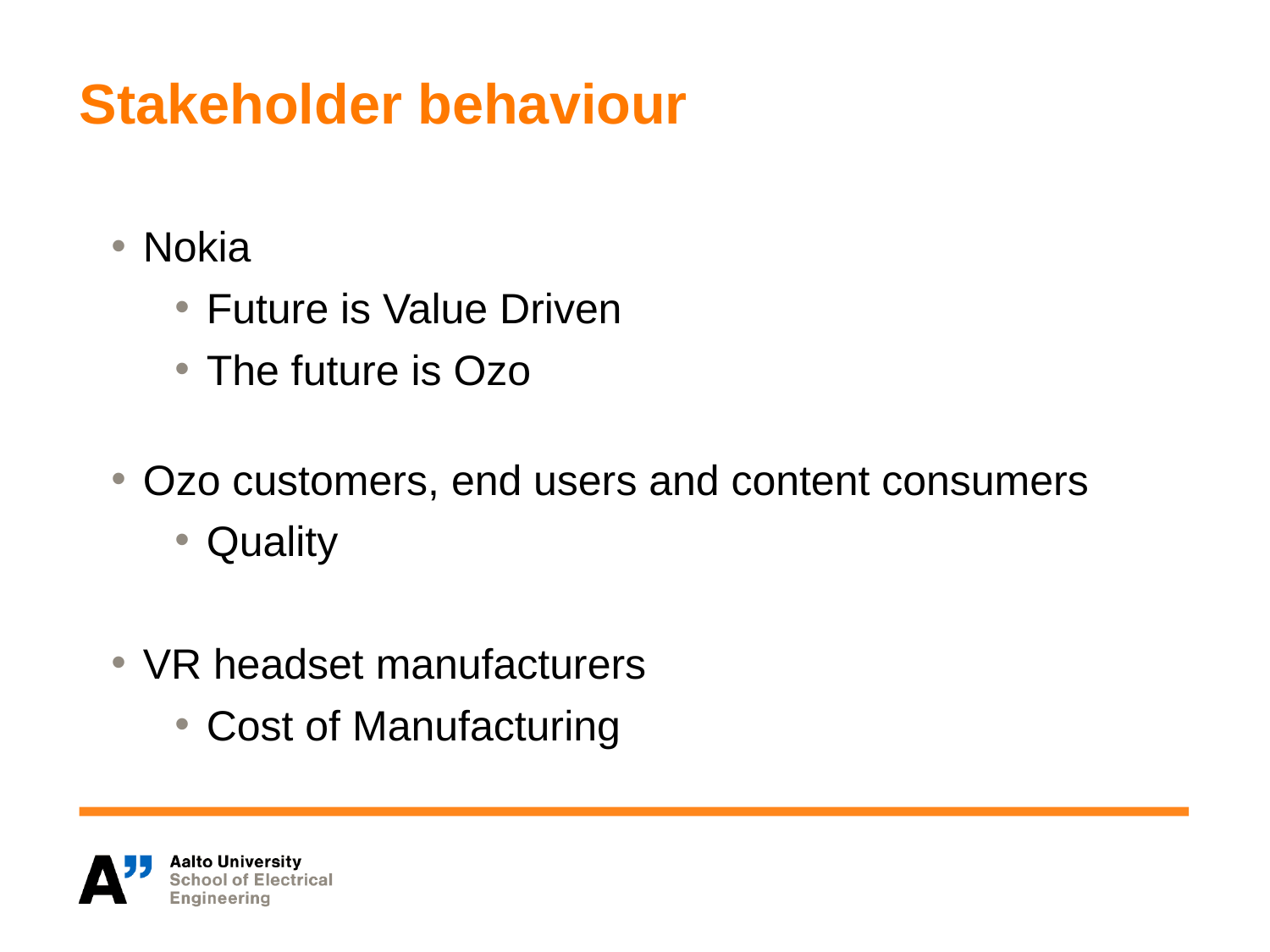

# Stakeholder behaviour
Nokia
Future is Value Driven
The future is Ozo

Ozo customers, end users and content consumers
Quality

VR headset manufacturers
Cost of Manufacturing